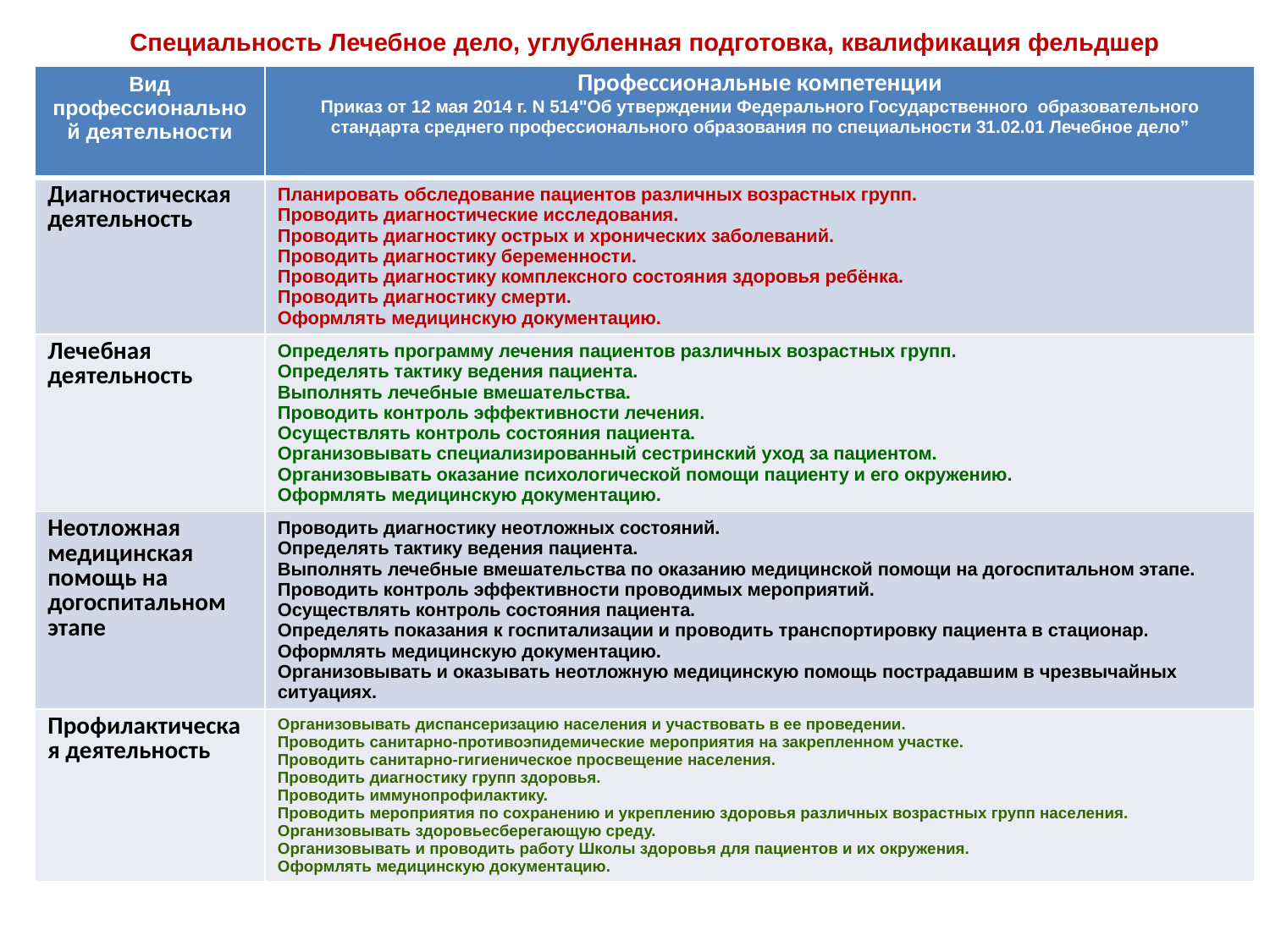

# Специальность Лечебное дело, углубленная подготовка, квалификация фельдшер
| Вид профессиональной деятельности | Профессиональные компетенции Приказ от 12 мая 2014 г. N 514"Об утверждении Федерального Государственного образовательного стандарта среднего профессионального образования по специальности 31.02.01 Лечебное дело” |
| --- | --- |
| Диагностическая деятельность | Планировать обследование пациентов различных возрастных групп. Проводить диагностические исследования. Проводить диагностику острых и хронических заболеваний. Проводить диагностику беременности. Проводить диагностику комплексного состояния здоровья ребёнка. Проводить диагностику смерти. Оформлять медицинскую документацию. |
| Лечебная деятельность | Определять программу лечения пациентов различных возрастных групп. Определять тактику ведения пациента. Выполнять лечебные вмешательства. Проводить контроль эффективности лечения. Осуществлять контроль состояния пациента. Организовывать специализированный сестринский уход за пациентом. Организовывать оказание психологической помощи пациенту и его окружению. Оформлять медицинскую документацию. |
| Неотложная медицинская помощь на догоспитальном этапе | Проводить диагностику неотложных состояний. Определять тактику ведения пациента. Выполнять лечебные вмешательства по оказанию медицинской помощи на догоспитальном этапе. Проводить контроль эффективности проводимых мероприятий. Осуществлять контроль состояния пациента. Определять показания к госпитализации и проводить транспортировку пациента в стационар. Оформлять медицинскую документацию. Организовывать и оказывать неотложную медицинскую помощь пострадавшим в чрезвычайных ситуациях. |
| Профилактическая деятельность | Организовывать диспансеризацию населения и участвовать в ее проведении. Проводить санитарно-противоэпидемические мероприятия на закрепленном участке. Проводить санитарно-гигиеническое просвещение населения. Проводить диагностику групп здоровья. Проводить иммунопрофилактику. Проводить мероприятия по сохранению и укреплению здоровья различных возрастных групп населения. Организовывать здоровьесберегающую среду. Организовывать и проводить работу Школы здоровья для пациентов и их окружения. Оформлять медицинскую документацию. |